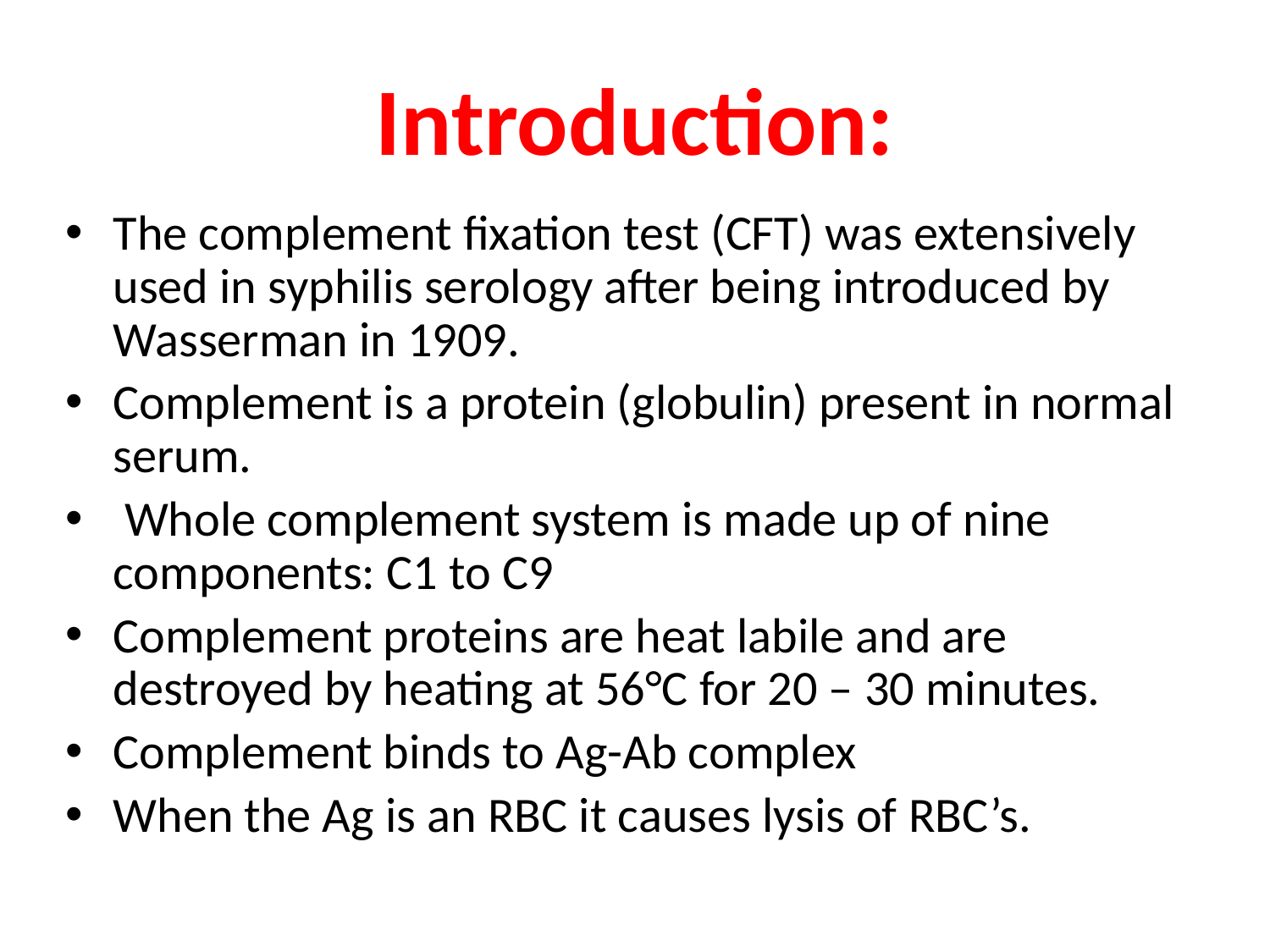

# Introduction:
The complement fixation test (CFT) was extensively used in syphilis serology after being introduced by Wasserman in 1909.
Complement is a protein (globulin) present in normal serum.
 Whole complement system is made up of nine components: C1 to C9
Complement proteins are heat labile and are destroyed by heating at 56°C for 20 – 30 minutes.
Complement binds to Ag-Ab complex
When the Ag is an RBC it causes lysis of RBC’s.